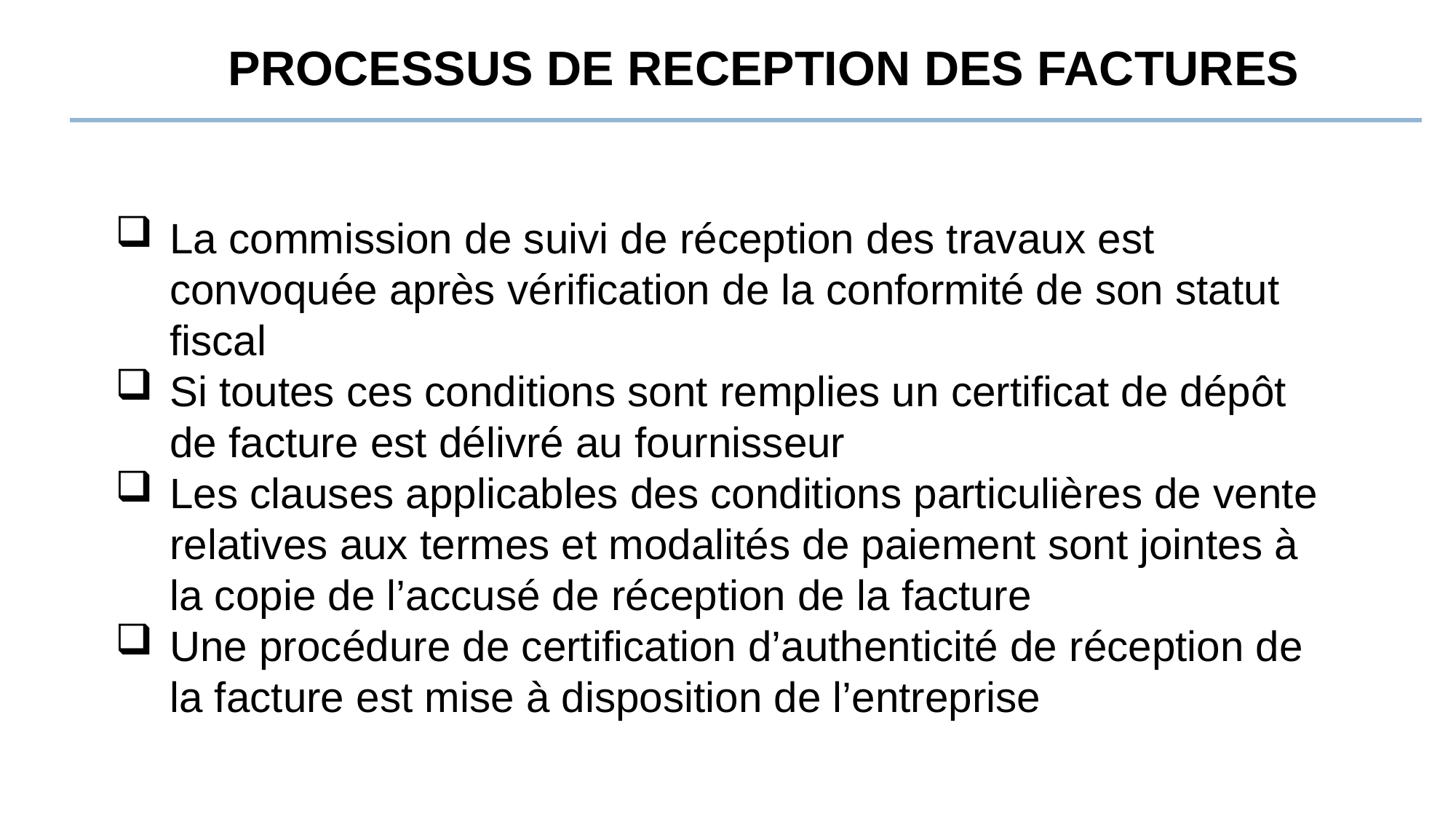

PROCESSUS DE RECEPTION DES FACTURES

La commission de suivi de réception des travaux est convoquée après vérification de la conformité de son statut fiscal
Si toutes ces conditions sont remplies un certificat de dépôt de facture est délivré au fournisseur
Les clauses applicables des conditions particulières de vente relatives aux termes et modalités de paiement sont jointes à la copie de l’accusé de réception de la facture
Une procédure de certification d’authenticité de réception de la facture est mise à disposition de l’entreprise